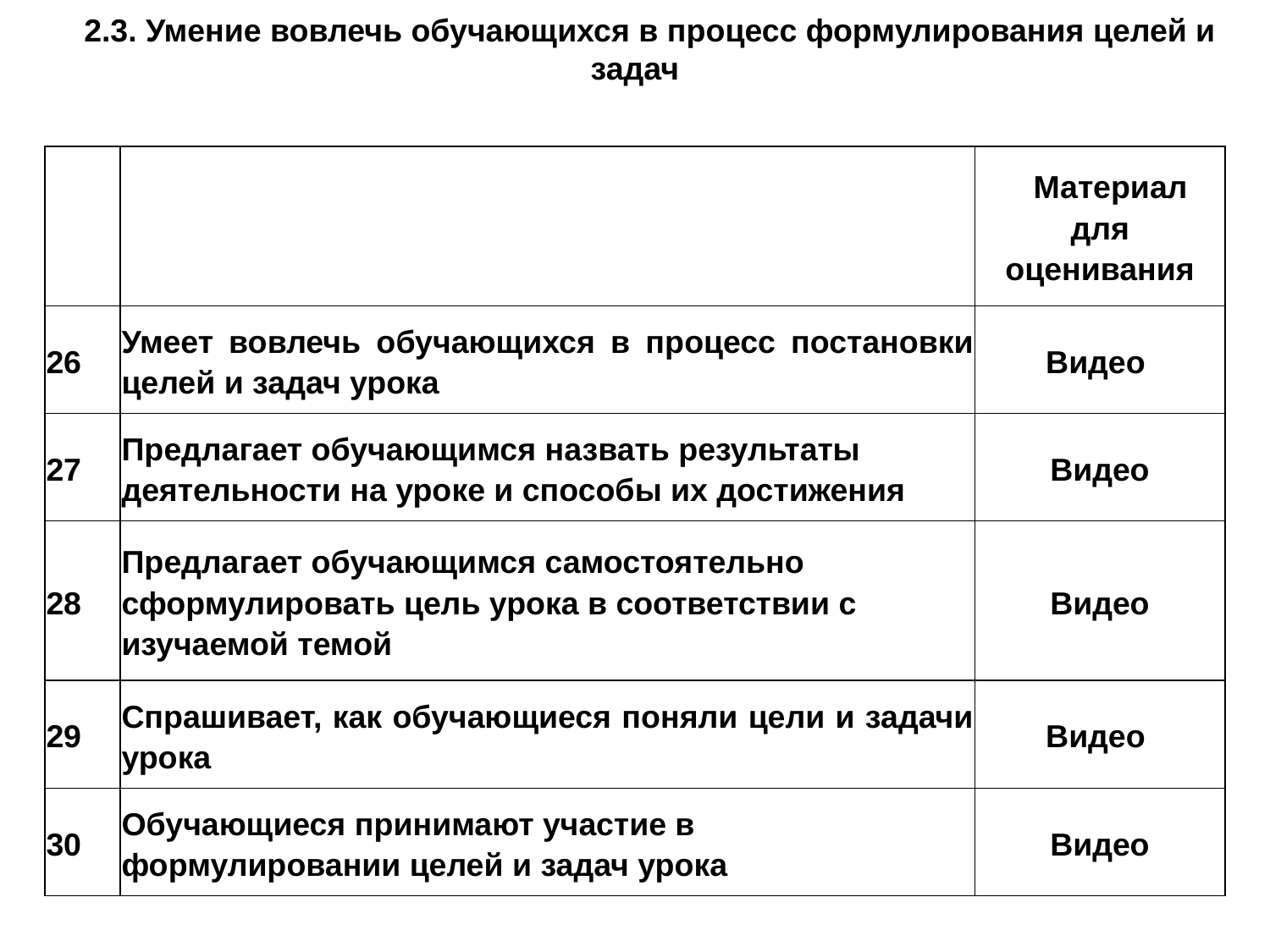

2.3. Умение вовлечь обучающихся в процесс формулирования целей и задач
|  |  | Материал для оценивания |
| --- | --- | --- |
| 26 | Умеет вовлечь обучающихся в процесс постановки целей и задач урока | Видео |
| 27 | Предлагает обучающимся назвать результаты деятельности на уроке и способы их достижения | Видео |
| 28 | Предлагает обучающимся самостоятельно сформулировать цель урока в соответствии с изучаемой темой | Видео |
| 29 | Спрашивает, как обучающиеся поняли цели и задачи урока | Видео |
| 30 | Обучающиеся принимают участие в формулировании целей и задач урока | Видео |